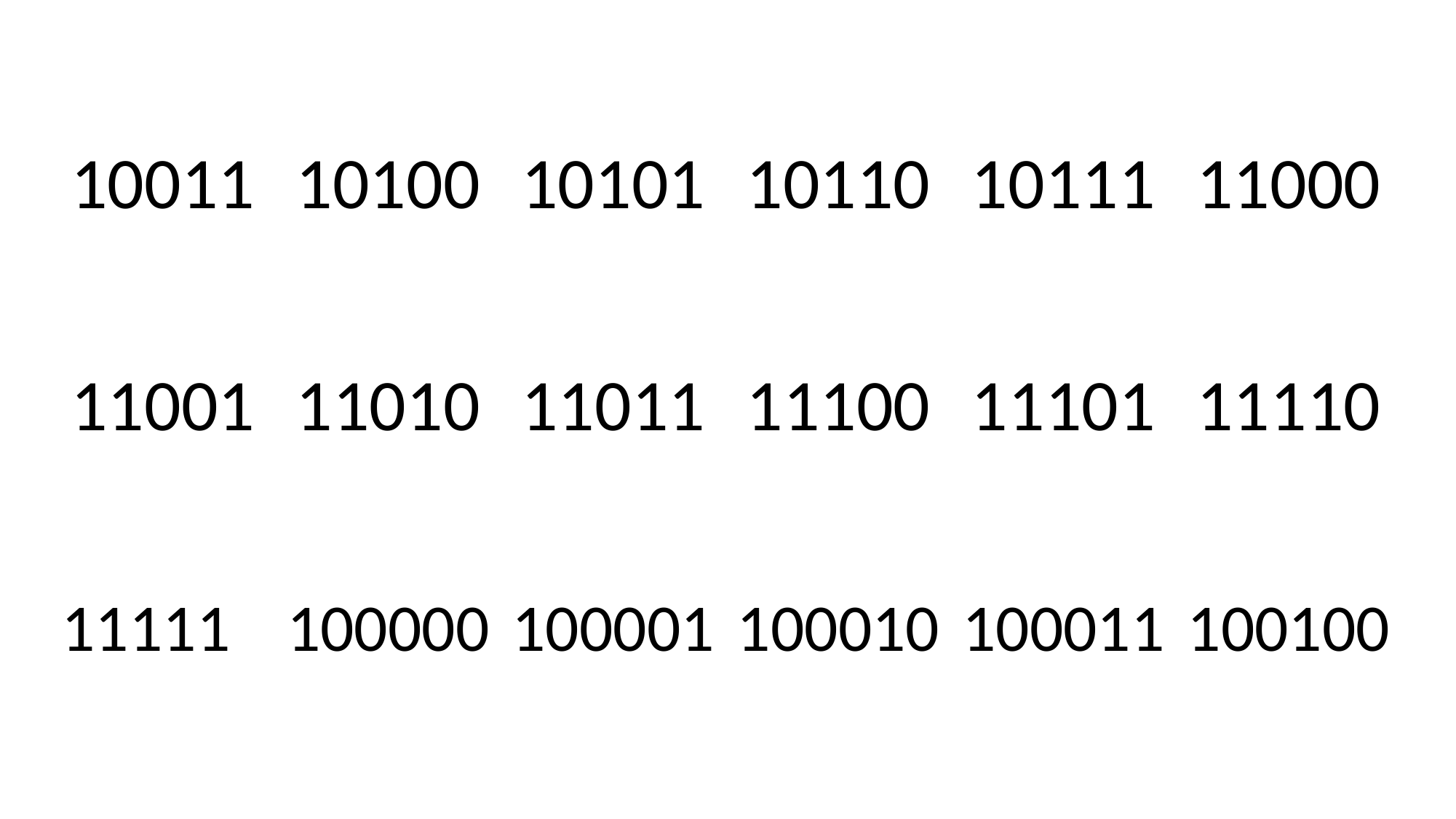

10101
10011
10100
10110
10111
11000
11001
11010
11011
11100
11101
11110
100100
100000
100010
100011
11111
100001